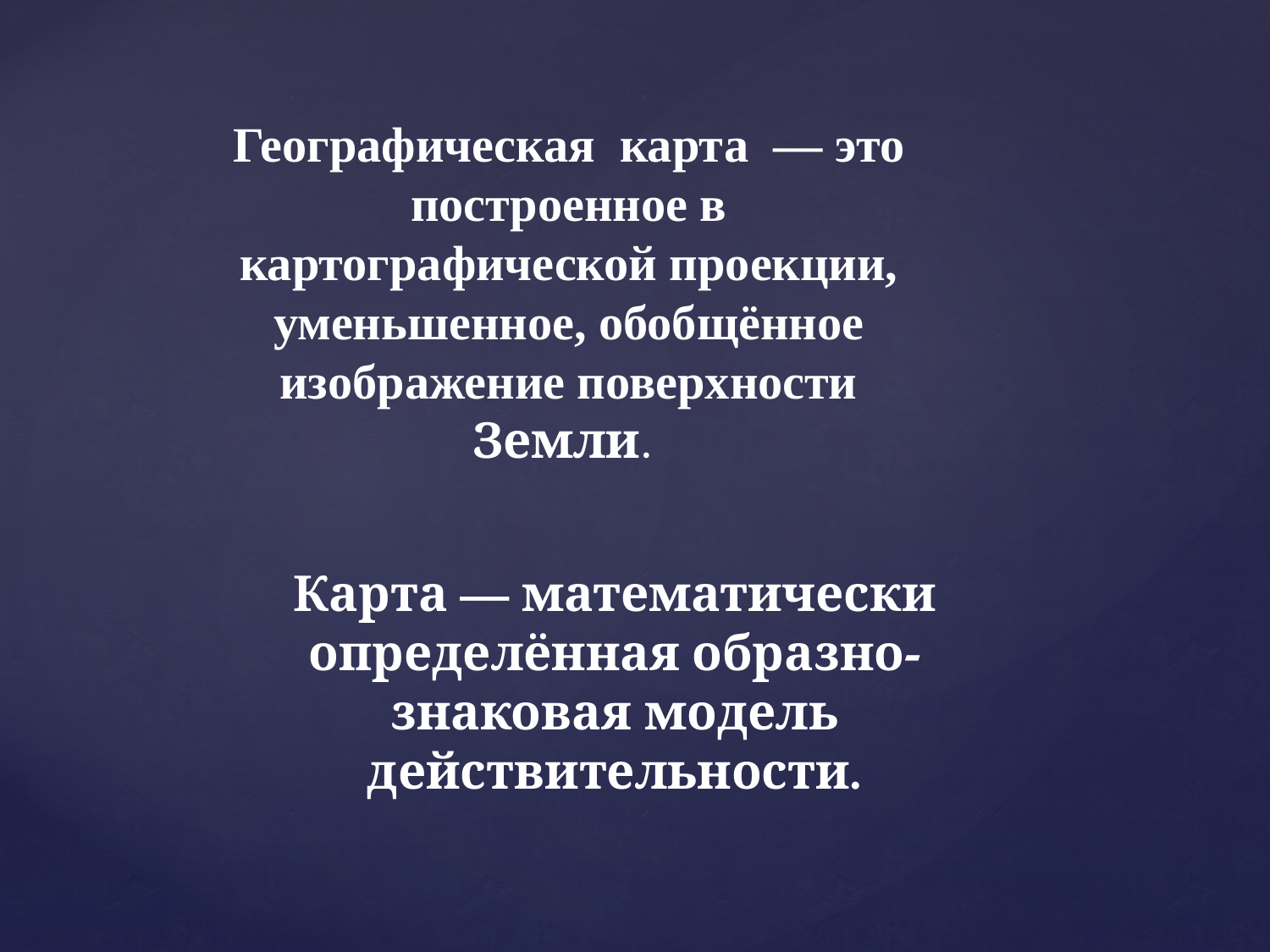

Географическая  карта  — это построенное в картографической проекции, уменьшенное, обобщённое изображение поверхности Земли.
Карта — математически определённая образно-знаковая модель действительности.